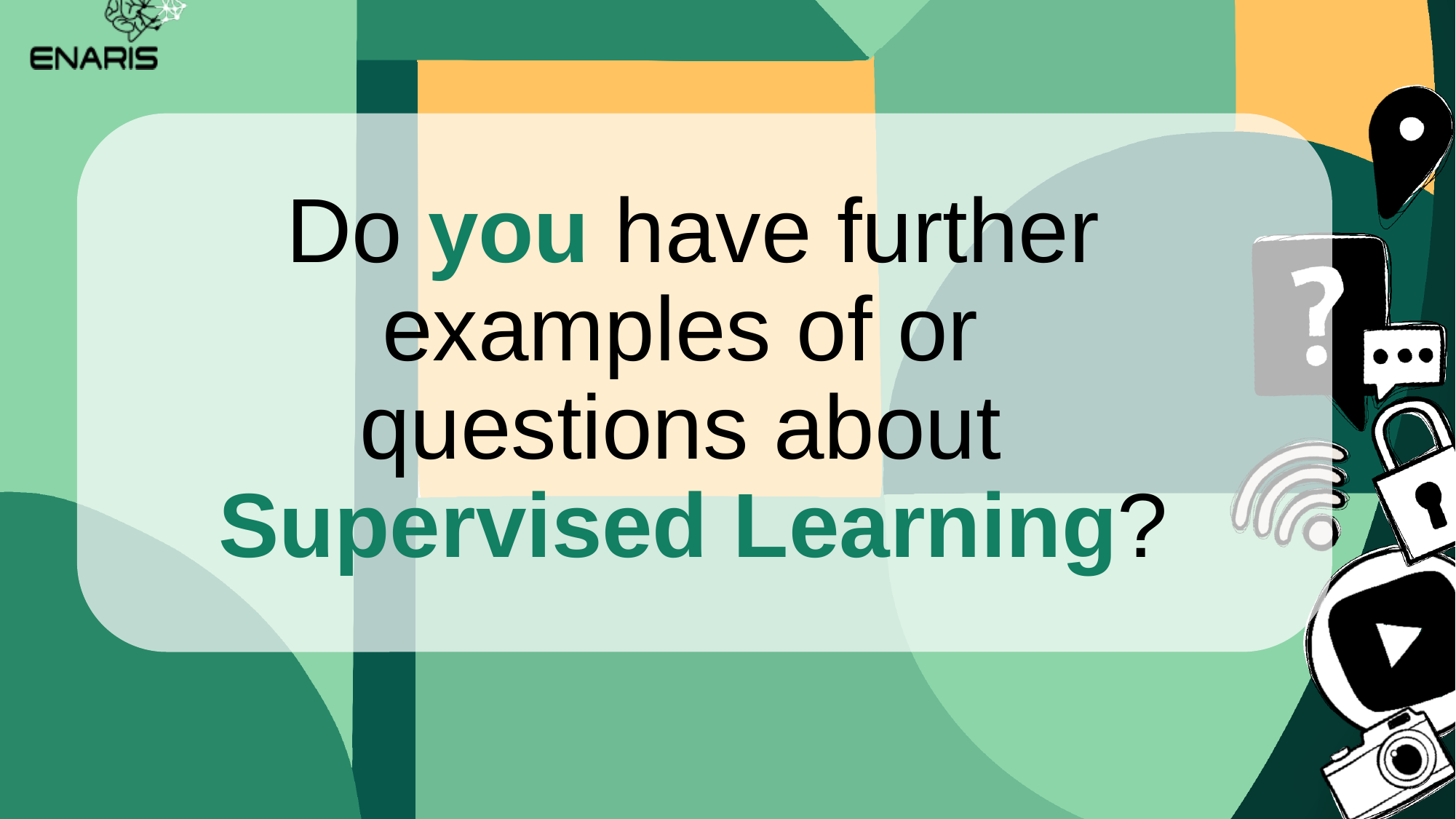

# Do you have further examples of or questions about Supervised Learning?